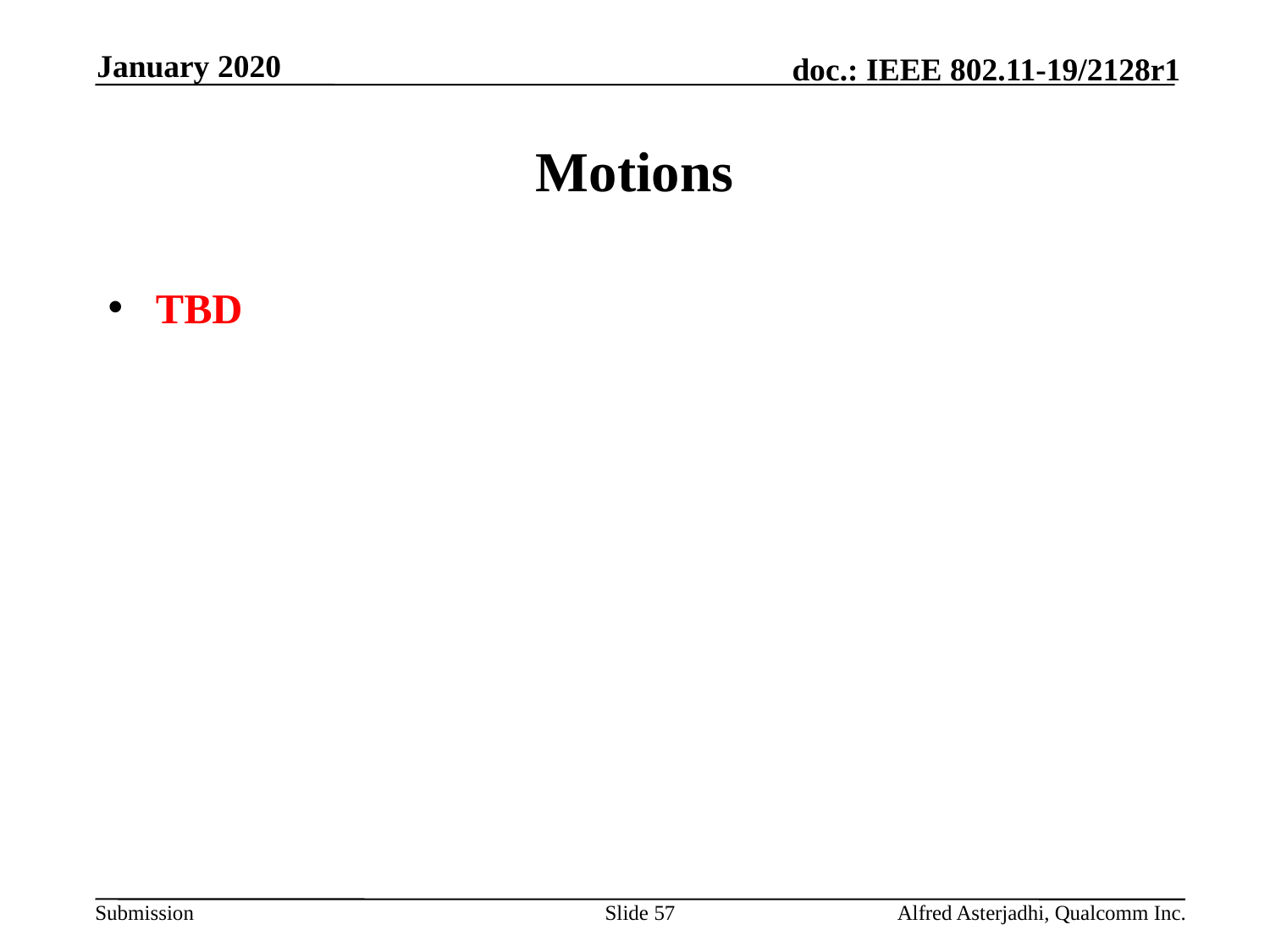

January 2020
# Motions
TBD
Slide 57
Alfred Asterjadhi, Qualcomm Inc.